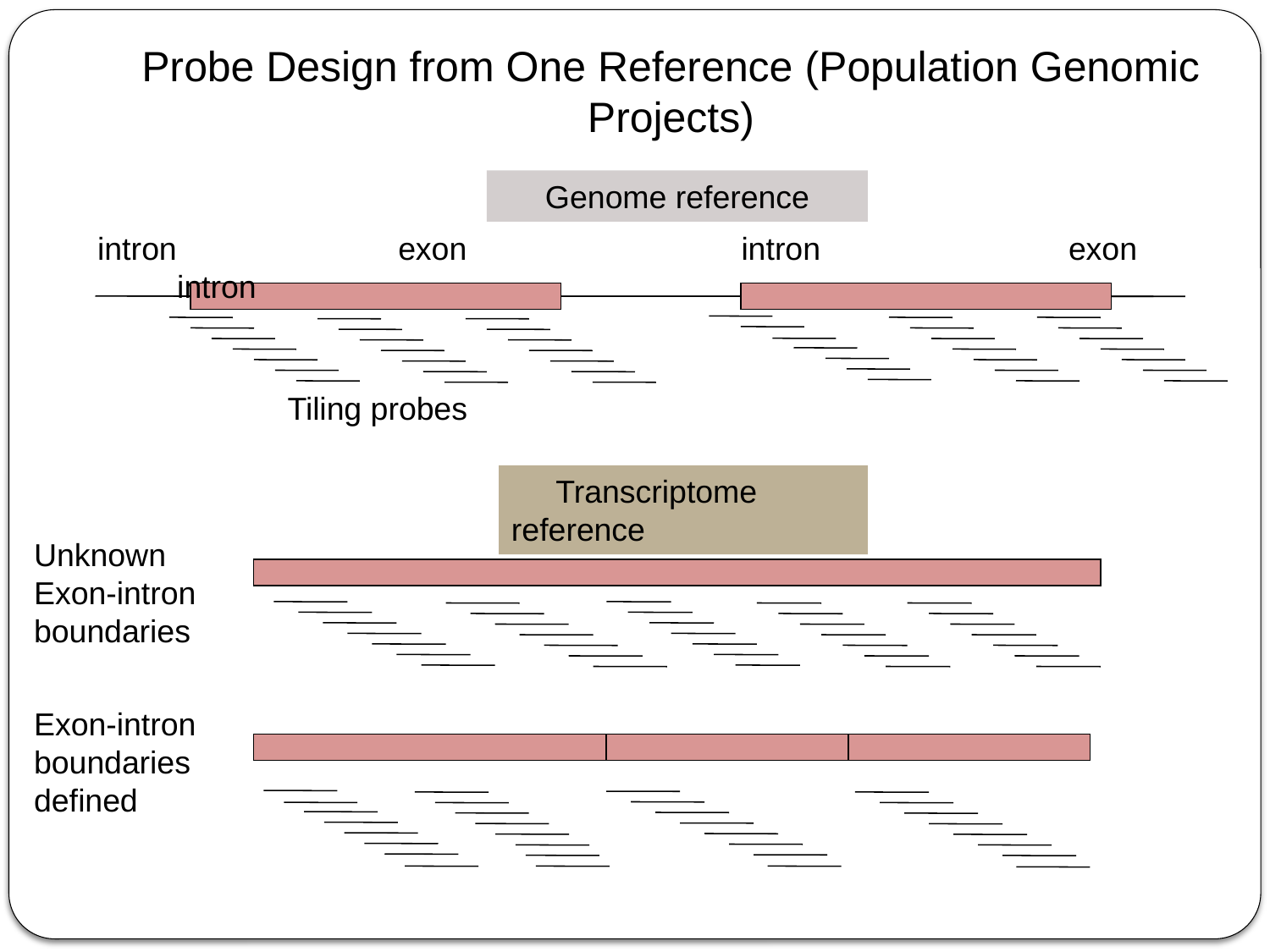

# Probe Design from One Reference (Population Genomic Projects)
Genome reference
      intron                         exon                               intron                            exon                          intron

Tiling probes

     Transcriptome reference
Unknown Exon-intron boundaries

Exon-intron boundaries defined